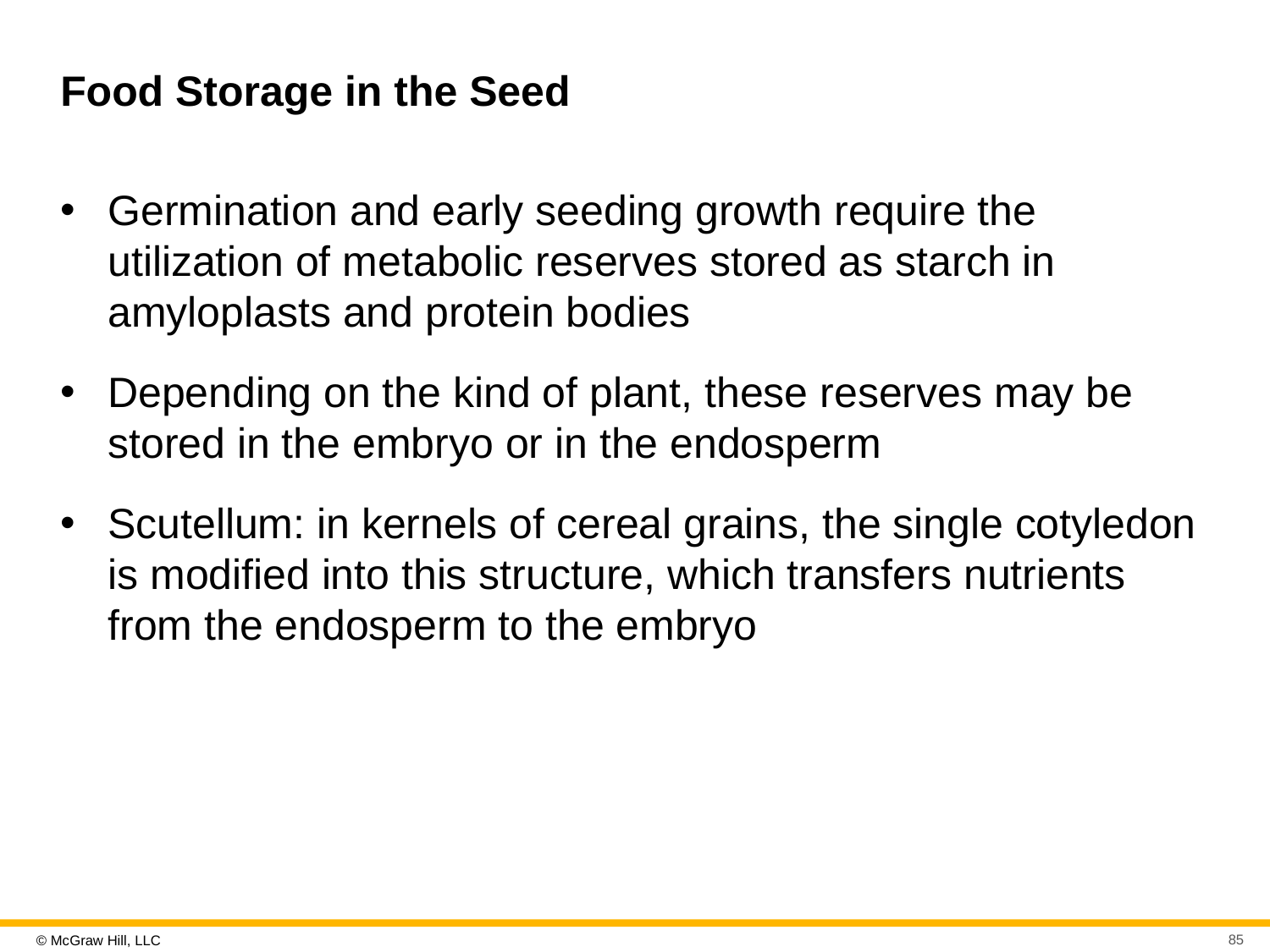

# Food Storage in the Seed
Germination and early seeding growth require the utilization of metabolic reserves stored as starch in amyloplasts and protein bodies
Depending on the kind of plant, these reserves may be stored in the embryo or in the endosperm
Scutellum: in kernels of cereal grains, the single cotyledon is modified into this structure, which transfers nutrients from the endosperm to the embryo
85